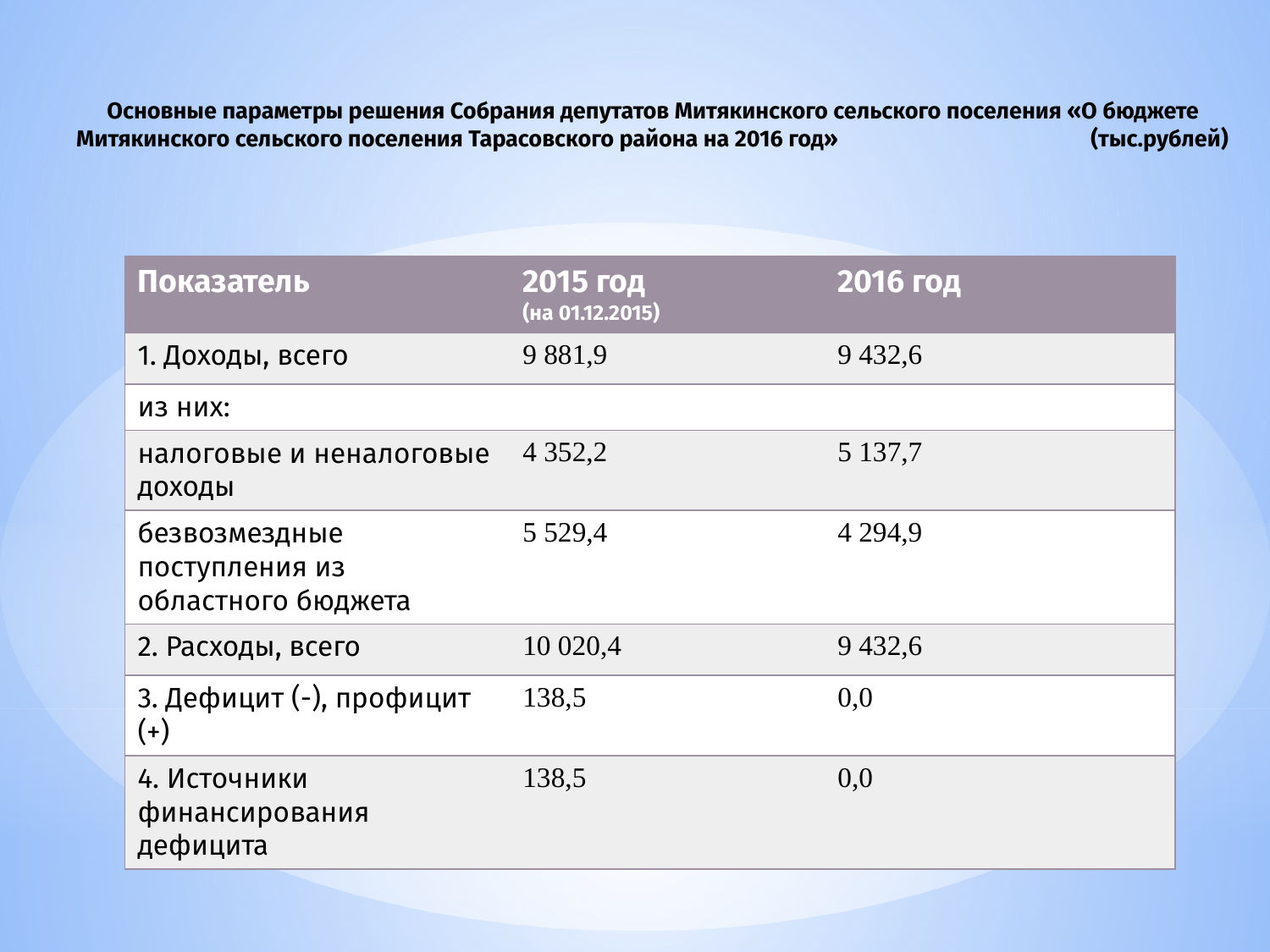

# Основные параметры решения Собрания депутатов Митякинского сельского поселения «О бюджете Митякинского сельского поселения Тарасовского района на 2016 год» 	                                   (тыс.рублей)
| Показатель | 2015 год (на 01.12.2015) | 2016 год |
| --- | --- | --- |
| 1. Доходы, всего | 9 881,9 | 9 432,6 |
| из них: |  |  |
| налоговые и неналоговые доходы | 4 352,2 | 5 137,7 |
| безвозмездные поступления из областного бюджета | 5 529,4 | 4 294,9 |
| 2. Расходы, всего | 10 020,4 | 9 432,6 |
| 3. Дефицит (-), профицит (+) | 138,5 | 0,0 |
| 4. Источники финансирования дефицита | 138,5 | 0,0 |